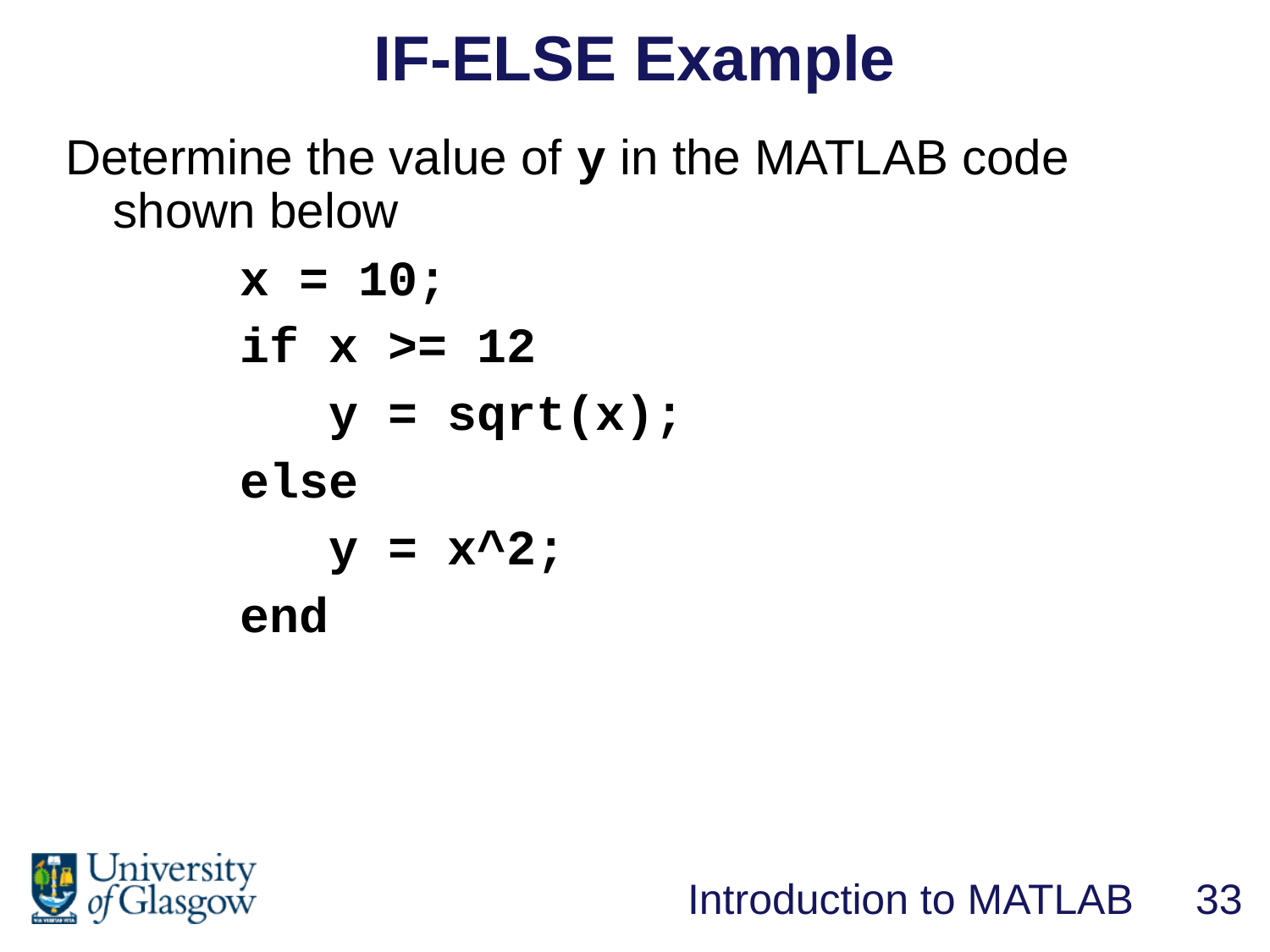

IF-ELSE Example
Determine the value of y in the MATLAB code shown below
		x = 10;
		if x >= 12
		   y = sqrt(x);
		else
		   y = x^2;
		end